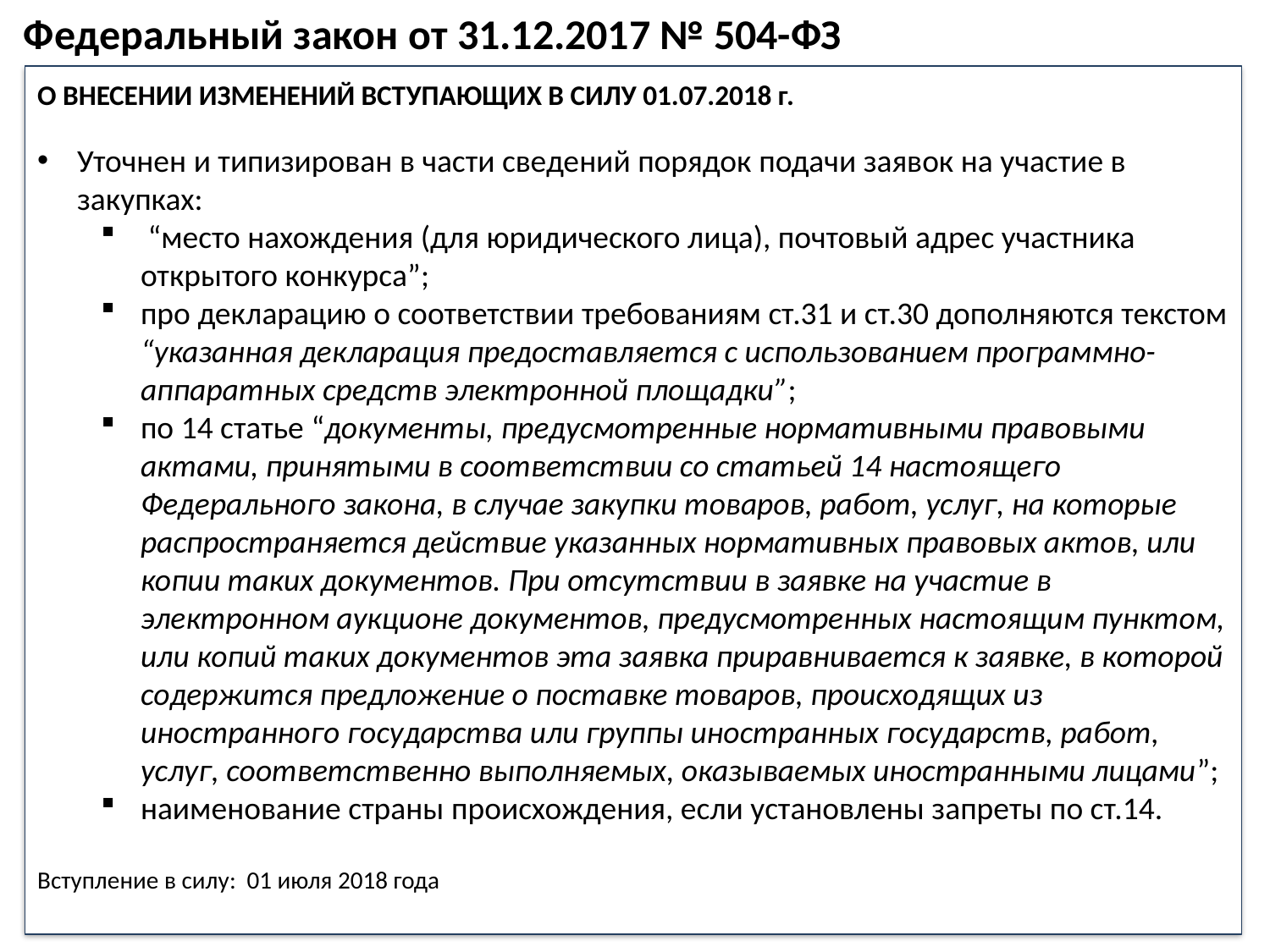

Федеральный закон от 31.12.2017 № 504-ФЗ
О ВНЕСЕНИИ ИЗМЕНЕНИЙ ВСТУПАЮЩИХ В СИЛУ 01.07.2018 г.

Уточнен и типизирован в части сведений порядок подачи заявок на участие в закупках:
 “место нахождения (для юридического лица), почтовый адрес участника открытого конкурса”;
про декларацию о соответствии требованиям ст.31 и ст.30 дополняются текстом “указанная декларация предоставляется с использованием программно-аппаратных средств электронной площадки”;
по 14 статье “документы, предусмотренные нормативными правовыми актами, принятыми в соответствии со статьей 14 настоящего Федерального закона, в случае закупки товаров, работ, услуг, на которые распространяется действие указанных нормативных правовых актов, или копии таких документов. При отсутствии в заявке на участие в электронном аукционе документов, предусмотренных настоящим пунктом, или копий таких документов эта заявка приравнивается к заявке, в которой содержится предложение о поставке товаров, происходящих из иностранного государства или группы иностранных государств, работ, услуг, соответственно выполняемых, оказываемых иностранными лицами”;
наименование страны происхождения, если установлены запреты по ст.14.

Вступление в силу:  01 июля 2018 года

57